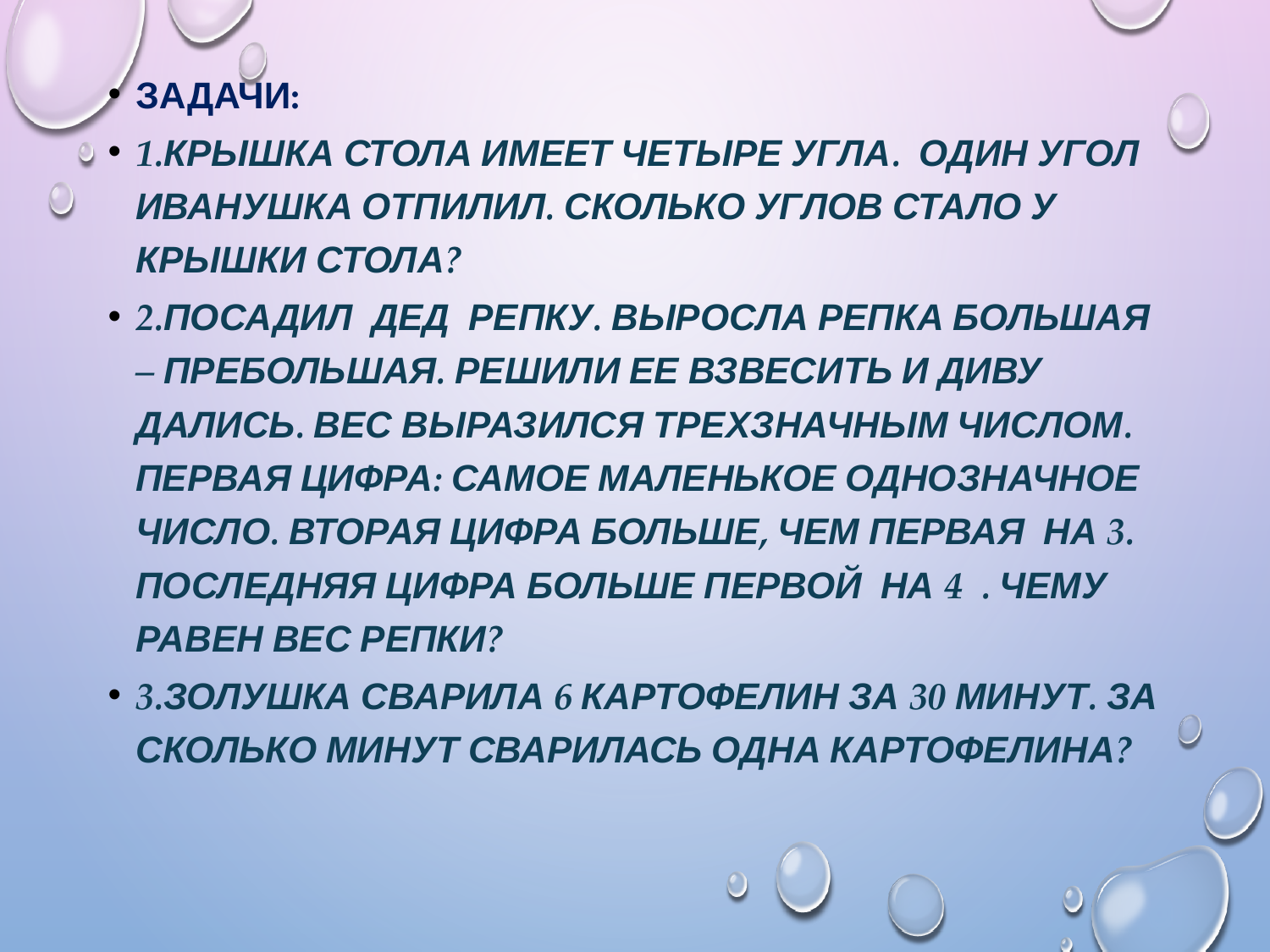

Задачи:
1.	Крышка стола имеет четыре угла.  Один угол Иванушка отпилил. Сколько углов стало у крышки стола?
2.	Посадил  дед  репку. Выросла репка большая – пребольшая. Решили ее взвесить и диву дались. Вес выразился трехзначным числом. Первая цифра: самое маленькое однозначное число. Вторая цифра больше, чем первая  на 3. Последняя цифра больше первой  на 4  . Чему равен вес репки?
3.	Золушка сварила 6 картофелин за 30 минут. За сколько минут сварилась одна картофелина?
#